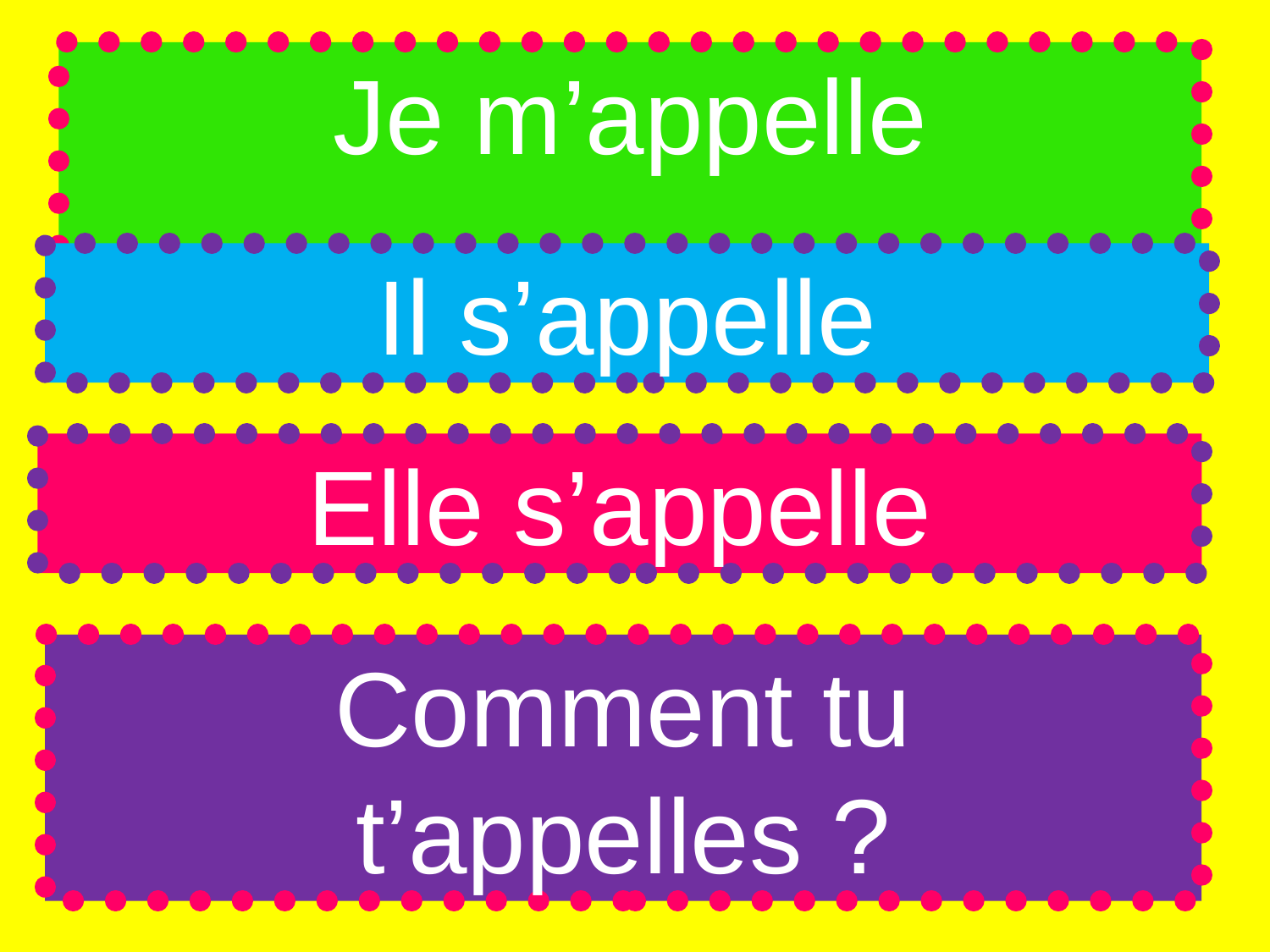

Je m’appelle ________.
Il s’appelle
Elle s’appelle
Comment tu t’appelles ?